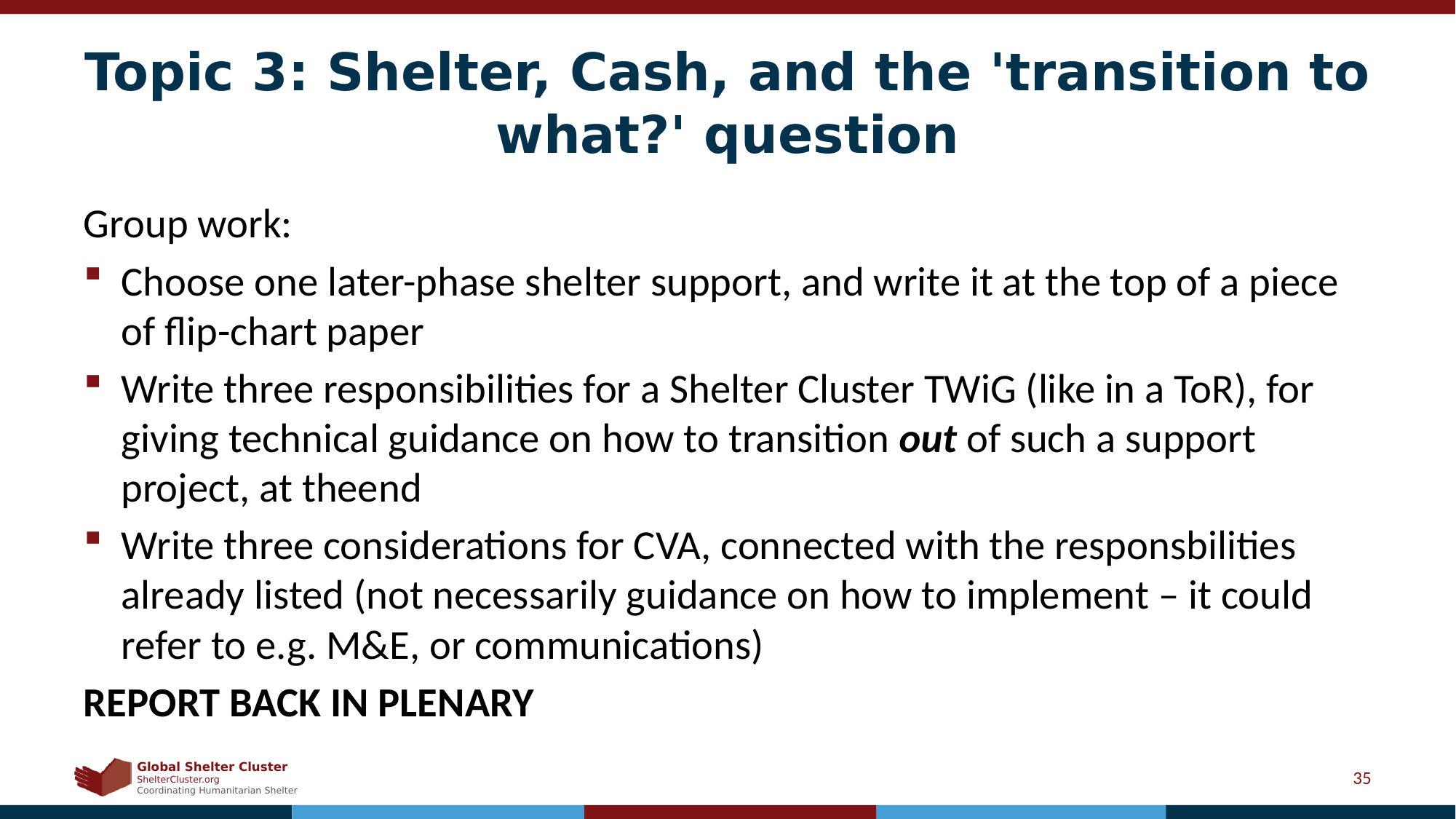

# Topic 3: Shelter, Cash, and the 'transition to what?' question
Group work:
Choose one later-phase shelter support, and write it at the top of a piece of flip-chart paper
Write three responsibilities for a Shelter Cluster TWiG (like in a ToR), for giving technical guidance on how to transition out of such a support project, at theend
Write three considerations for CVA, connected with the responsbilities already listed (not necessarily guidance on how to implement – it could refer to e.g. M&E, or communications)
REPORT BACK IN PLENARY

35